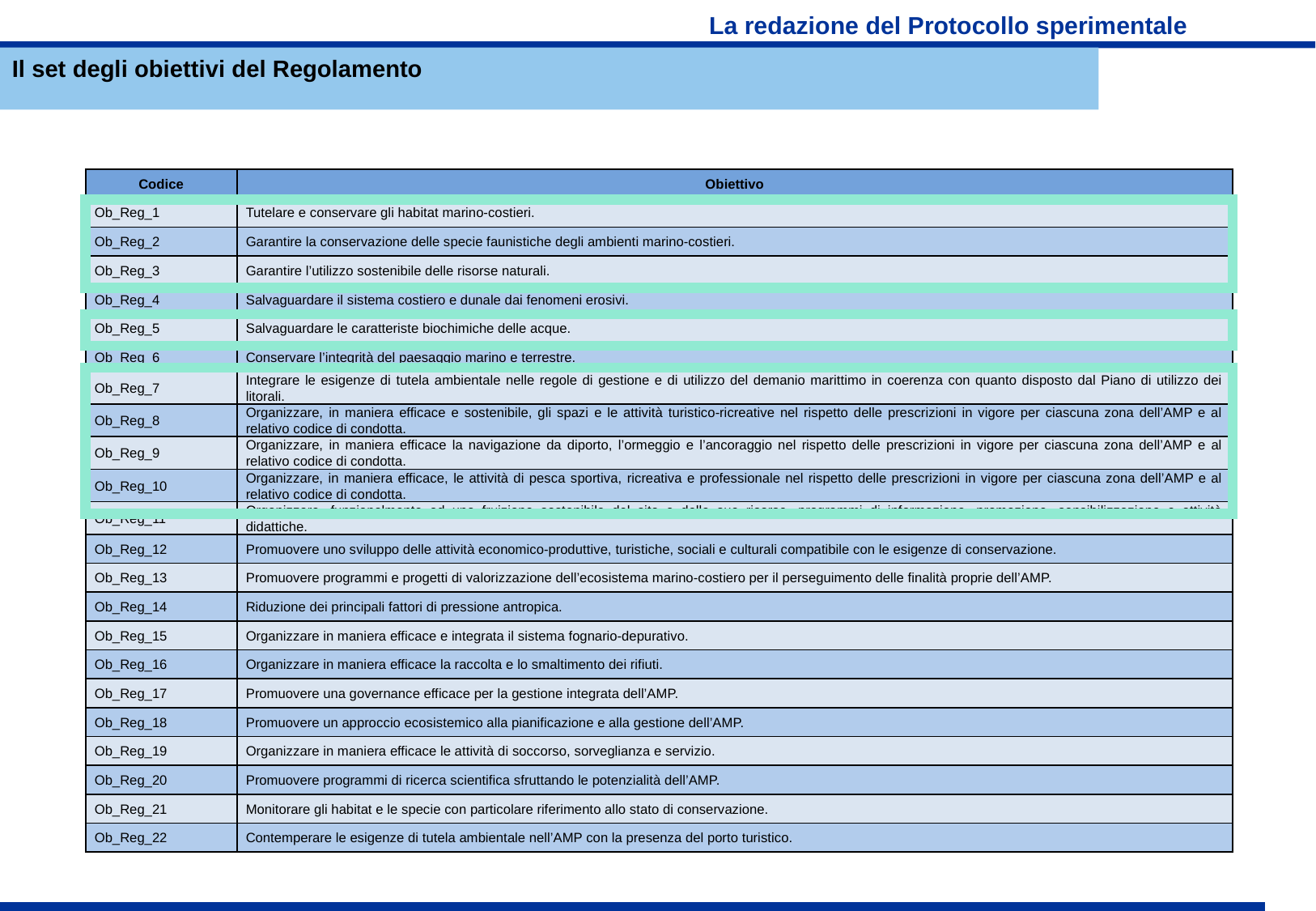

# La redazione del Protocollo sperimentale
Il set degli obiettivi del Regolamento
| Codice | Obiettivo |
| --- | --- |
| Ob\_Reg\_1 | Tutelare e conservare gli habitat marino-costieri. |
| Ob\_Reg\_2 | Garantire la conservazione delle specie faunistiche degli ambienti marino-costieri. |
| Ob\_Reg\_3 | Garantire l’utilizzo sostenibile delle risorse naturali. |
| Ob\_Reg\_4 | Salvaguardare il sistema costiero e dunale dai fenomeni erosivi. |
| Ob\_Reg\_5 | Salvaguardare le caratteriste biochimiche delle acque. |
| Ob\_Reg\_6 | Conservare l’integrità del paesaggio marino e terrestre. |
| Ob\_Reg\_7 | Integrare le esigenze di tutela ambientale nelle regole di gestione e di utilizzo del demanio marittimo in coerenza con quanto disposto dal Piano di utilizzo dei litorali. |
| Ob\_Reg\_8 | Organizzare, in maniera efficace e sostenibile, gli spazi e le attività turistico-ricreative nel rispetto delle prescrizioni in vigore per ciascuna zona dell’AMP e al relativo codice di condotta. |
| Ob\_Reg\_9 | Organizzare, in maniera efficace la navigazione da diporto, l’ormeggio e l’ancoraggio nel rispetto delle prescrizioni in vigore per ciascuna zona dell’AMP e al relativo codice di condotta. |
| Ob\_Reg\_10 | Organizzare, in maniera efficace, le attività di pesca sportiva, ricreativa e professionale nel rispetto delle prescrizioni in vigore per ciascuna zona dell’AMP e al relativo codice di condotta. |
| Ob\_Reg\_11 | Organizzare, funzionalmente ad una fruizione sostenibile del sito e delle sue risorse, programmi di informazione, promozione, sensibilizzazione e attività didattiche. |
| Ob\_Reg\_12 | Promuovere uno sviluppo delle attività economico-produttive, turistiche, sociali e culturali compatibile con le esigenze di conservazione. |
| Ob\_Reg\_13 | Promuovere programmi e progetti di valorizzazione dell’ecosistema marino-costiero per il perseguimento delle finalità proprie dell’AMP. |
| Ob\_Reg\_14 | Riduzione dei principali fattori di pressione antropica. |
| Ob\_Reg\_15 | Organizzare in maniera efficace e integrata il sistema fognario-depurativo. |
| Ob\_Reg\_16 | Organizzare in maniera efficace la raccolta e lo smaltimento dei rifiuti. |
| Ob\_Reg\_17 | Promuovere una governance efficace per la gestione integrata dell’AMP. |
| Ob\_Reg\_18 | Promuovere un approccio ecosistemico alla pianificazione e alla gestione dell’AMP. |
| Ob\_Reg\_19 | Organizzare in maniera efficace le attività di soccorso, sorveglianza e servizio. |
| Ob\_Reg\_20 | Promuovere programmi di ricerca scientifica sfruttando le potenzialità dell’AMP. |
| Ob\_Reg\_21 | Monitorare gli habitat e le specie con particolare riferimento allo stato di conservazione. |
| Ob\_Reg\_22 | Contemperare le esigenze di tutela ambientale nell’AMP con la presenza del porto turistico. |